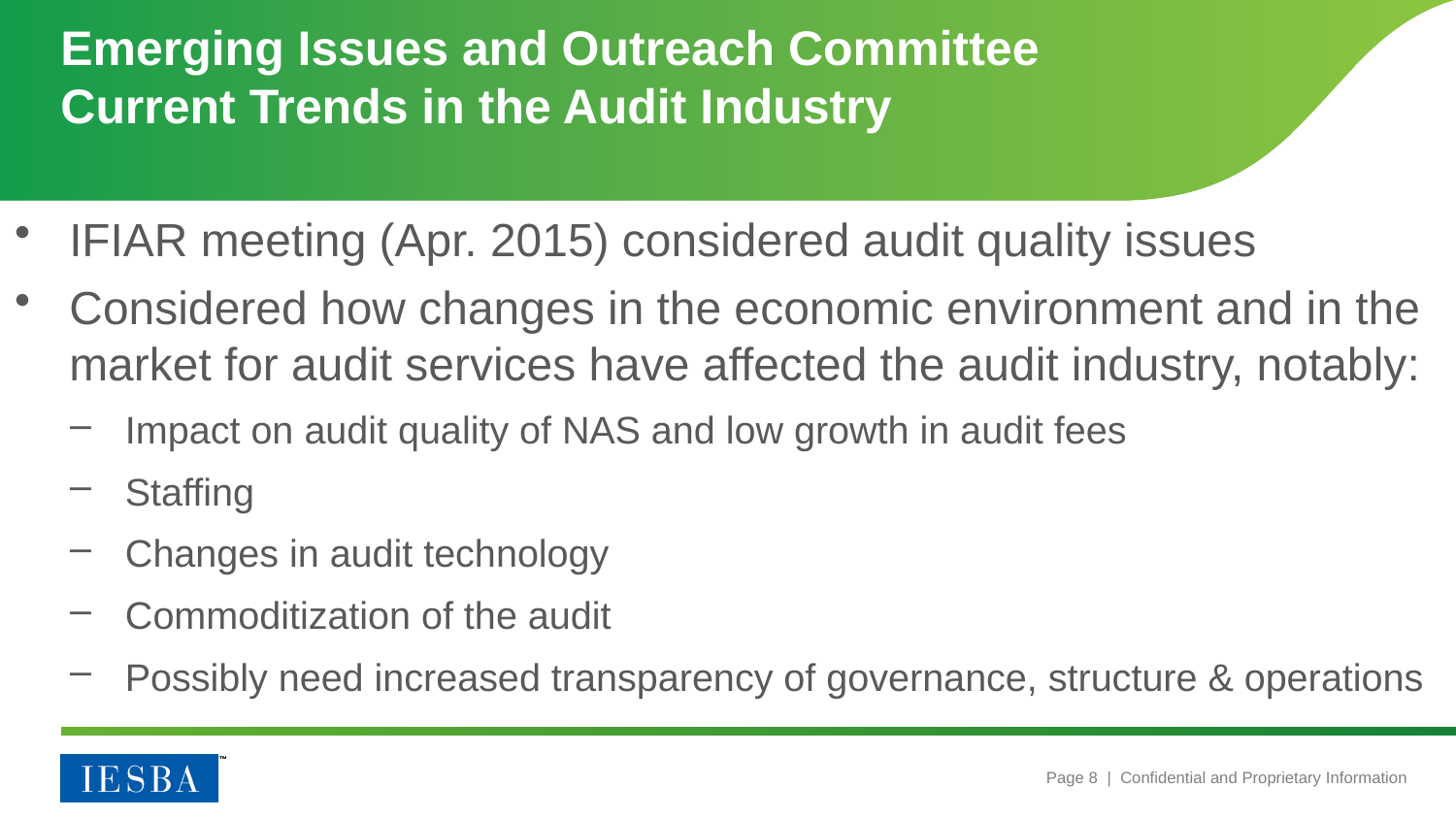

# Emerging Issues and Outreach Committee Current Trends in the Audit Industry
IFIAR meeting (Apr. 2015) considered audit quality issues
Considered how changes in the economic environment and in the market for audit services have affected the audit industry, notably:
Impact on audit quality of NAS and low growth in audit fees
Staffing
Changes in audit technology
Commoditization of the audit
Possibly need increased transparency of governance, structure & operations